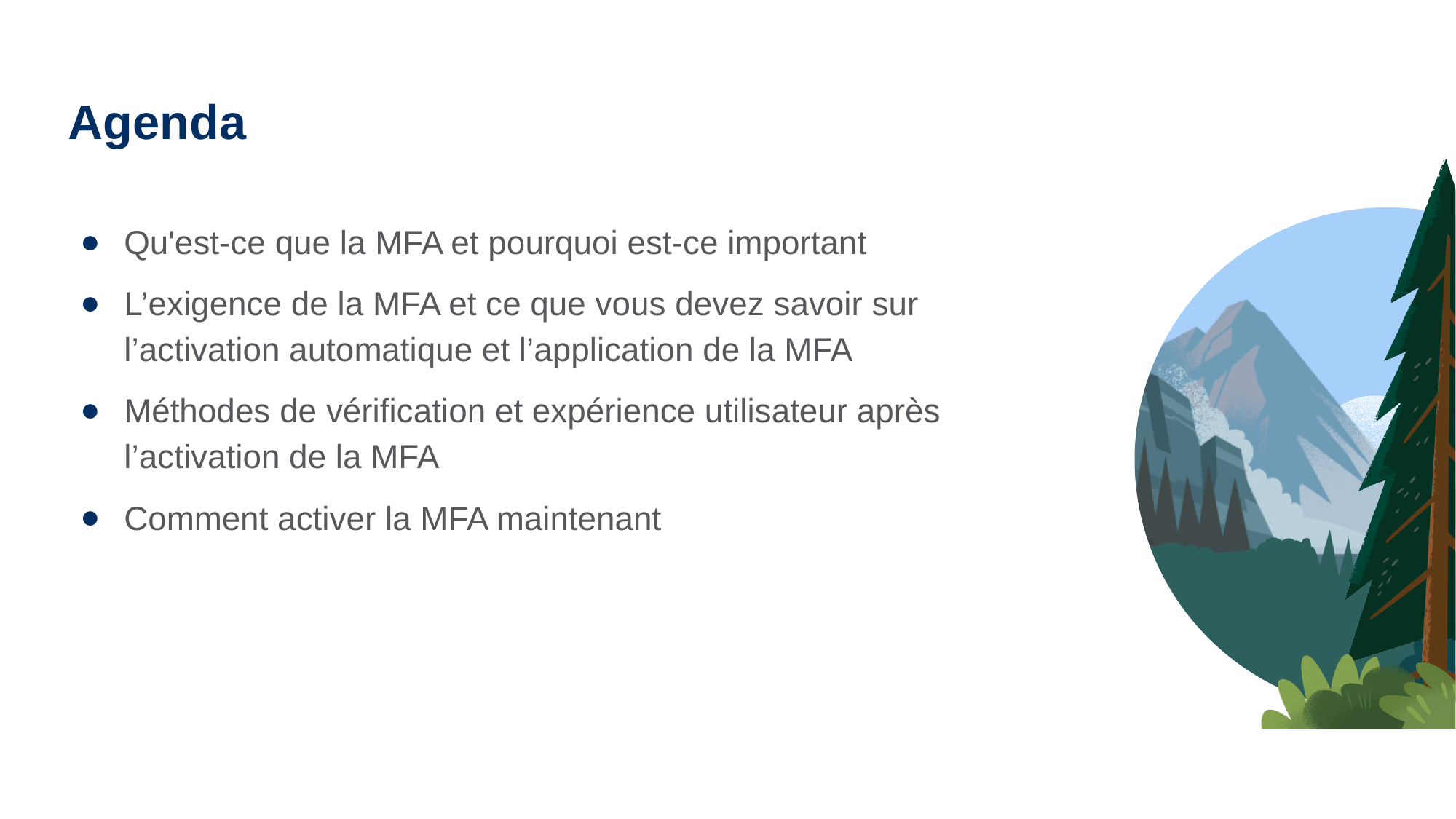

# Agenda
Qu'est-ce que la MFA et pourquoi est-ce important
L’exigence de la MFA et ce que vous devez savoir sur l’activation automatique et l’application de la MFA
Méthodes de vérification et expérience utilisateur après l’activation de la MFA
Comment activer la MFA maintenant